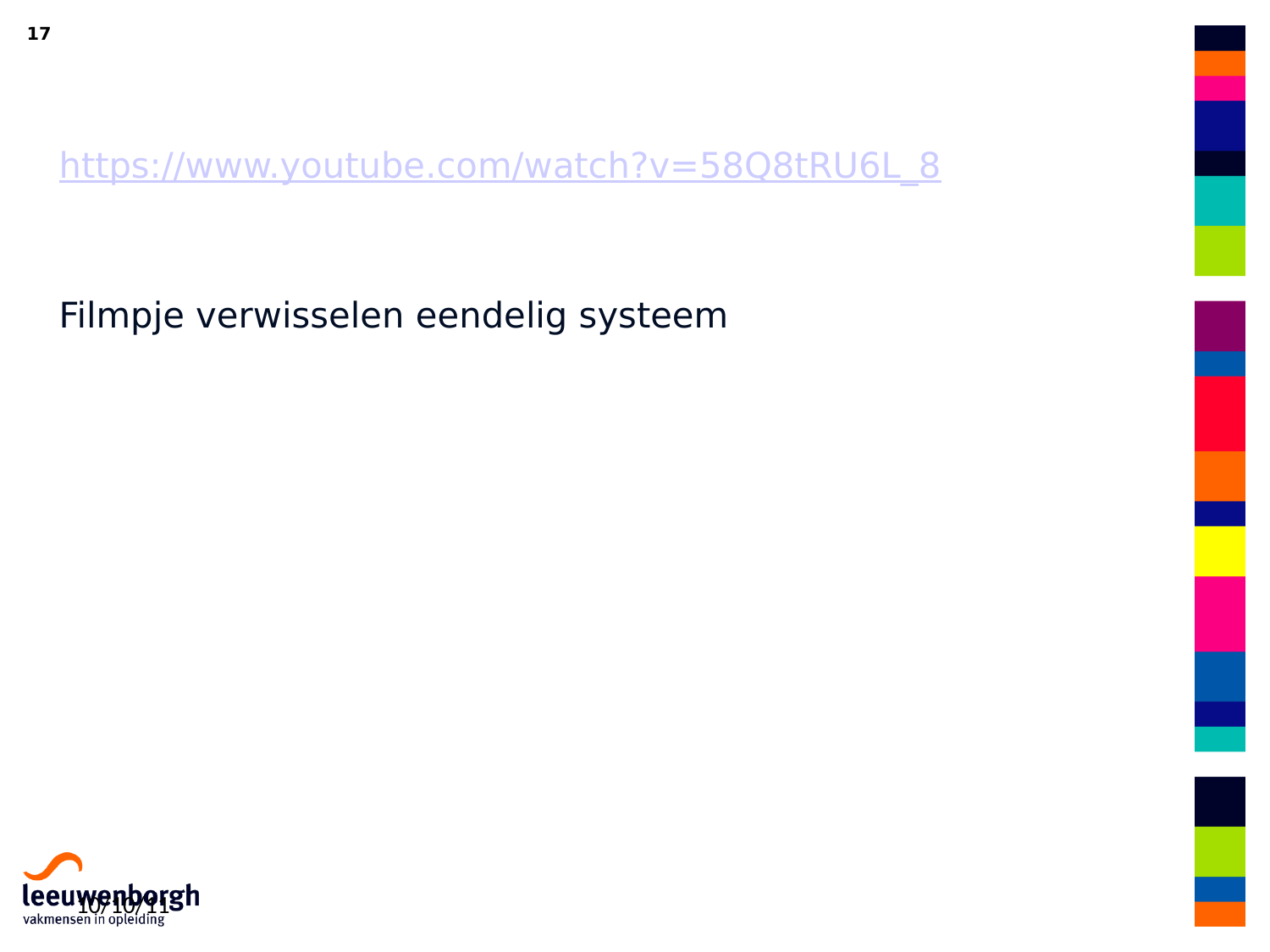

https://www.youtube.com/watch?v=58Q8tRU6L_8

Filmpje verwisselen eendelig systeem
#
10/10/11